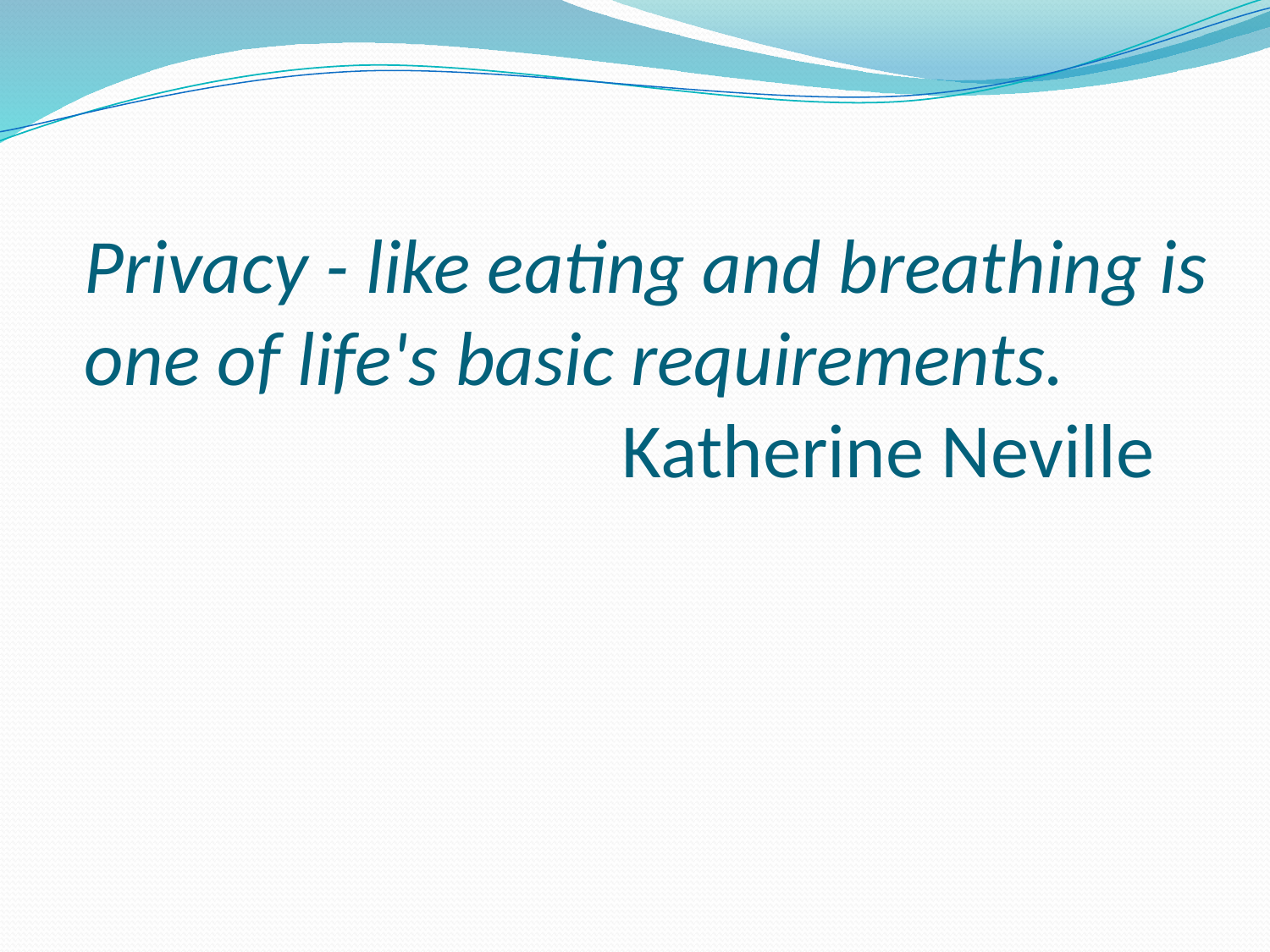

# Privacy - like eating and breathing is one of life's basic requirements. Katherine Neville